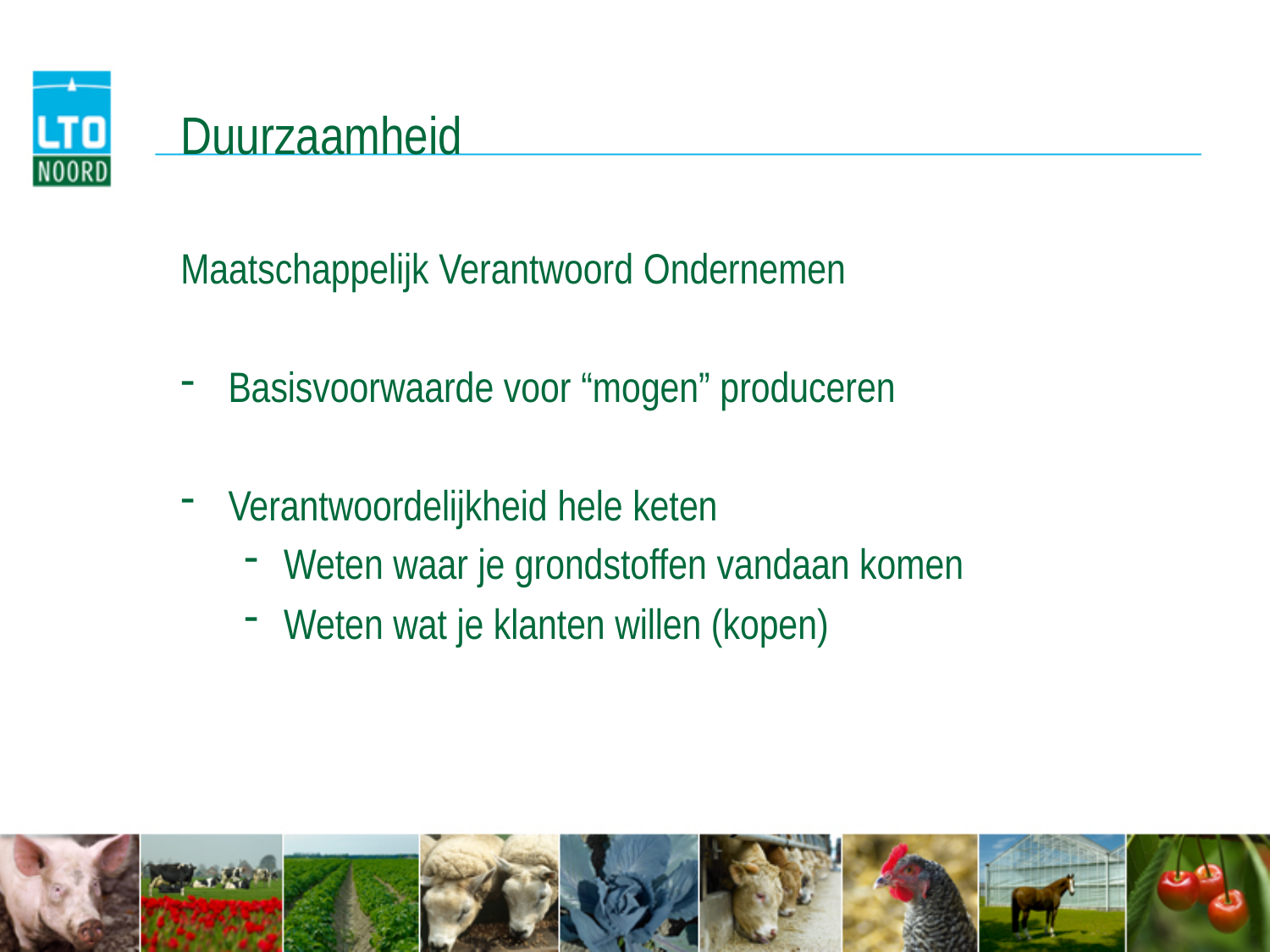

# Duurzaamheid
Maatschappelijk Verantwoord Ondernemen

Basisvoorwaarde voor “mogen” produceren

Verantwoordelijkheid hele keten
Weten waar je grondstoffen vandaan komen
Weten wat je klanten willen (kopen)